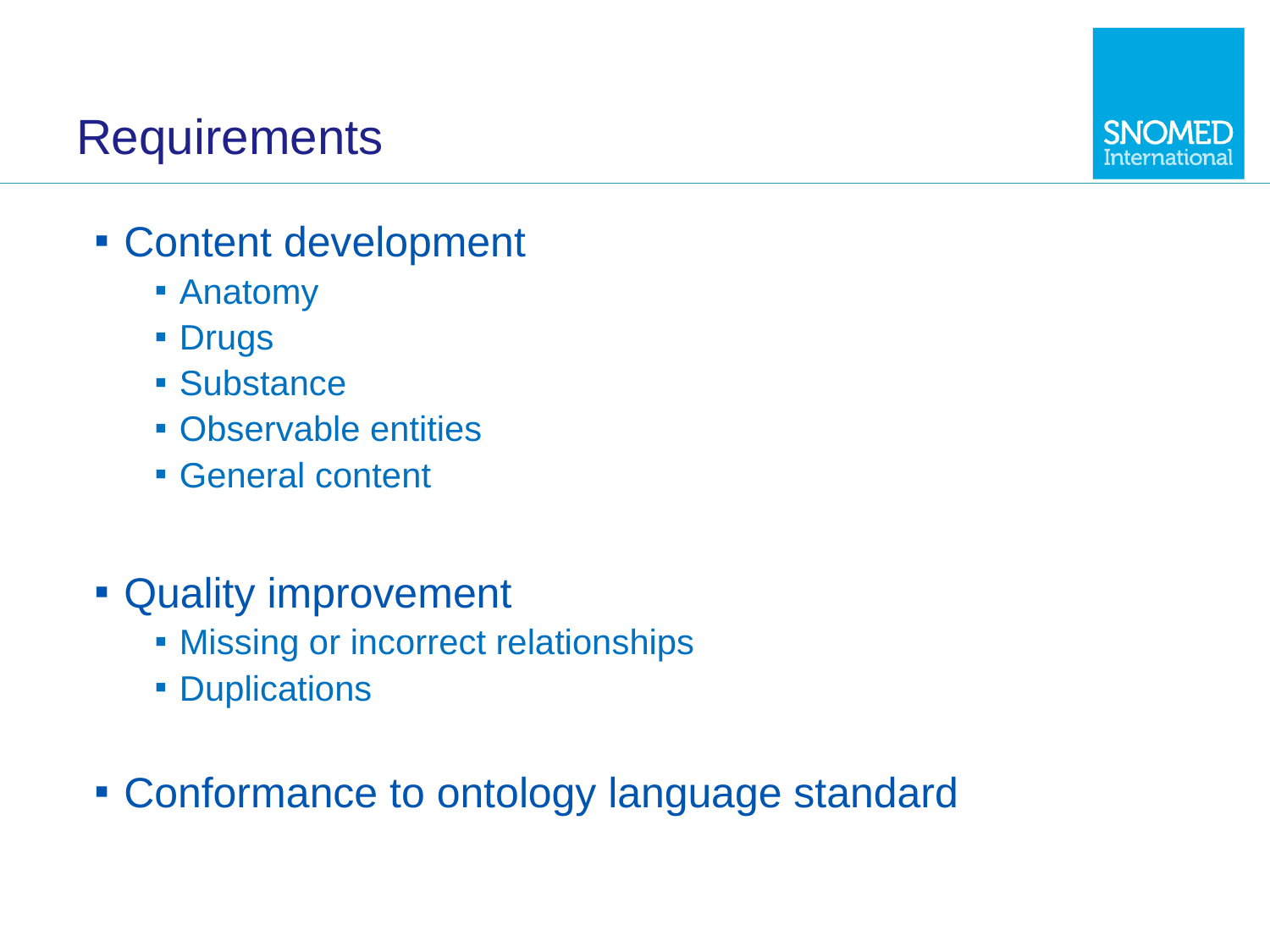

# Requirements
Content development
Anatomy
Drugs
Substance
Observable entities
General content

Quality improvement
Missing or incorrect relationships
Duplications

Conformance to ontology language standard